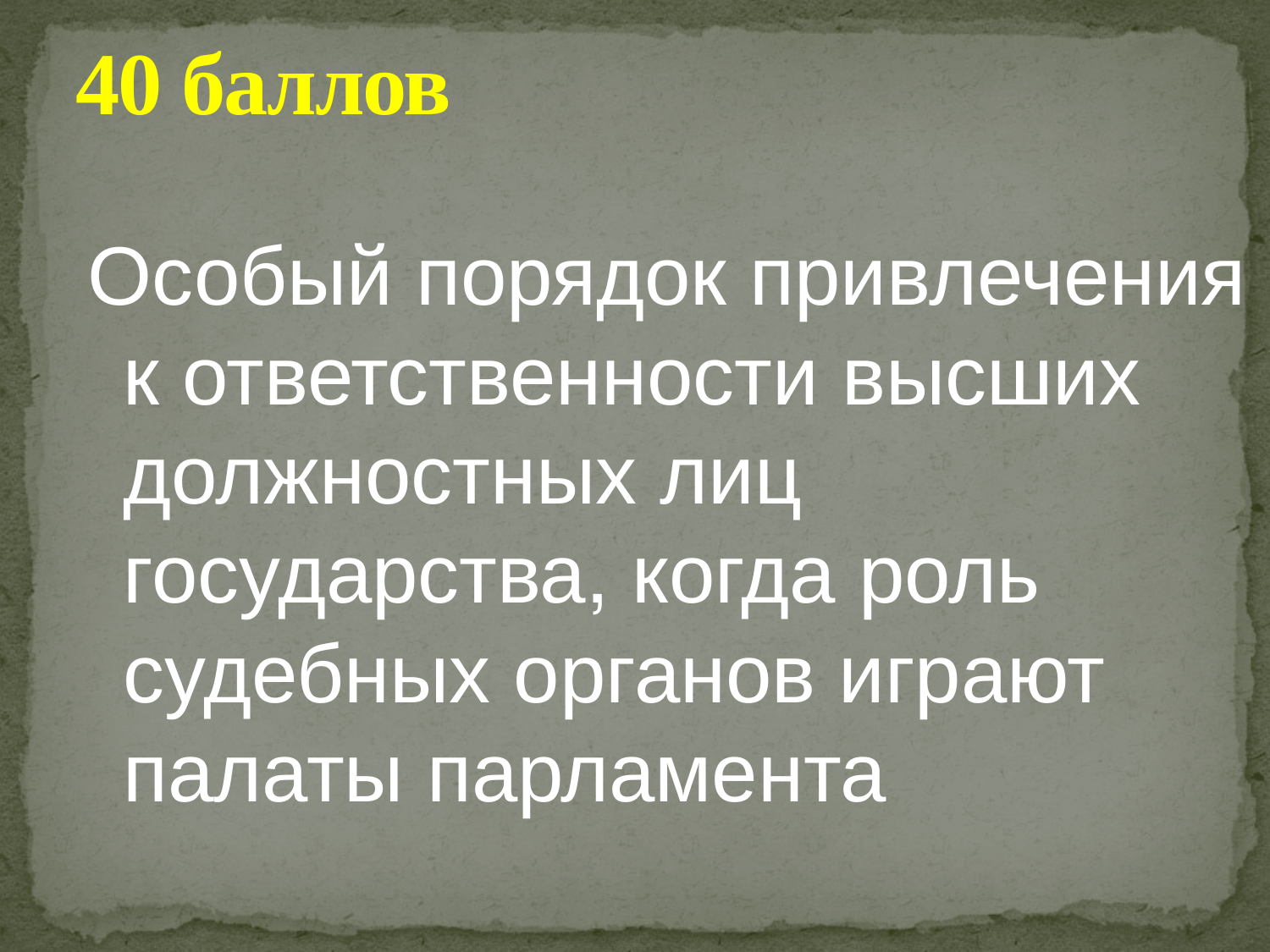

# 40 баллов
Особый порядок привлечения к ответственности высших должностных лиц государства, когда роль судебных органов играют палаты парламента